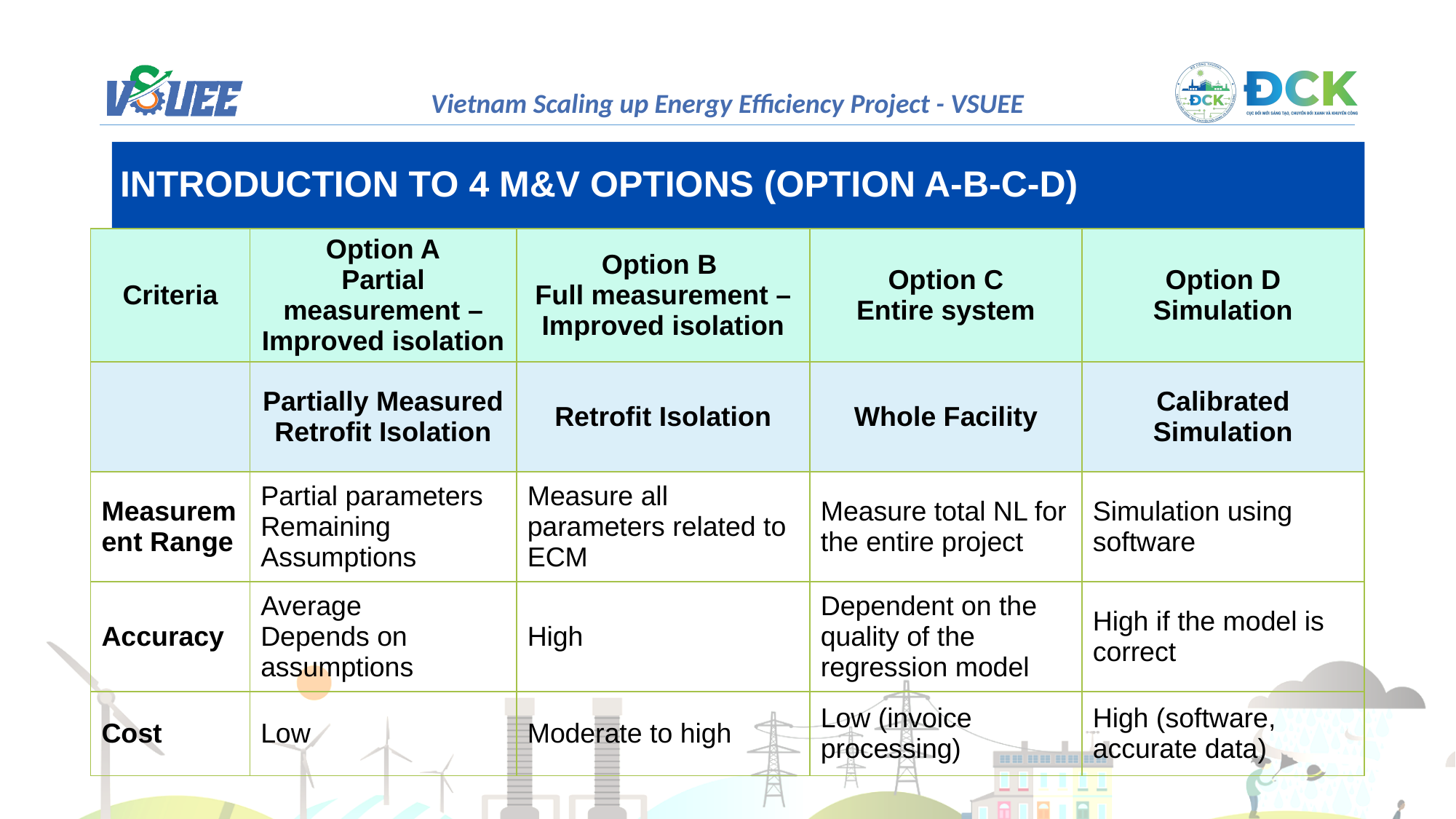

INTRODUCTION TO 4 M&V OPTIONS (OPTION A-B-C-D)
| Criteria | Option A Partial measurement – Improved isolation | Option B Full measurement – Improved isolation | Option C Entire system | Option D Simulation |
| --- | --- | --- | --- | --- |
|  | Partially Measured Retrofit Isolation | Retrofit Isolation | Whole Facility | Calibrated Simulation |
| Measurement Range | Partial parameters Remaining Assumptions | Measure all parameters related to ECM | Measure total NL for the entire project | Simulation using software |
| Accuracy | Average Depends on assumptions | High | Dependent on the quality of the regression model | High if the model is correct |
| Cost | Low | Moderate to high | Low (invoice processing) | High (software, accurate data) |